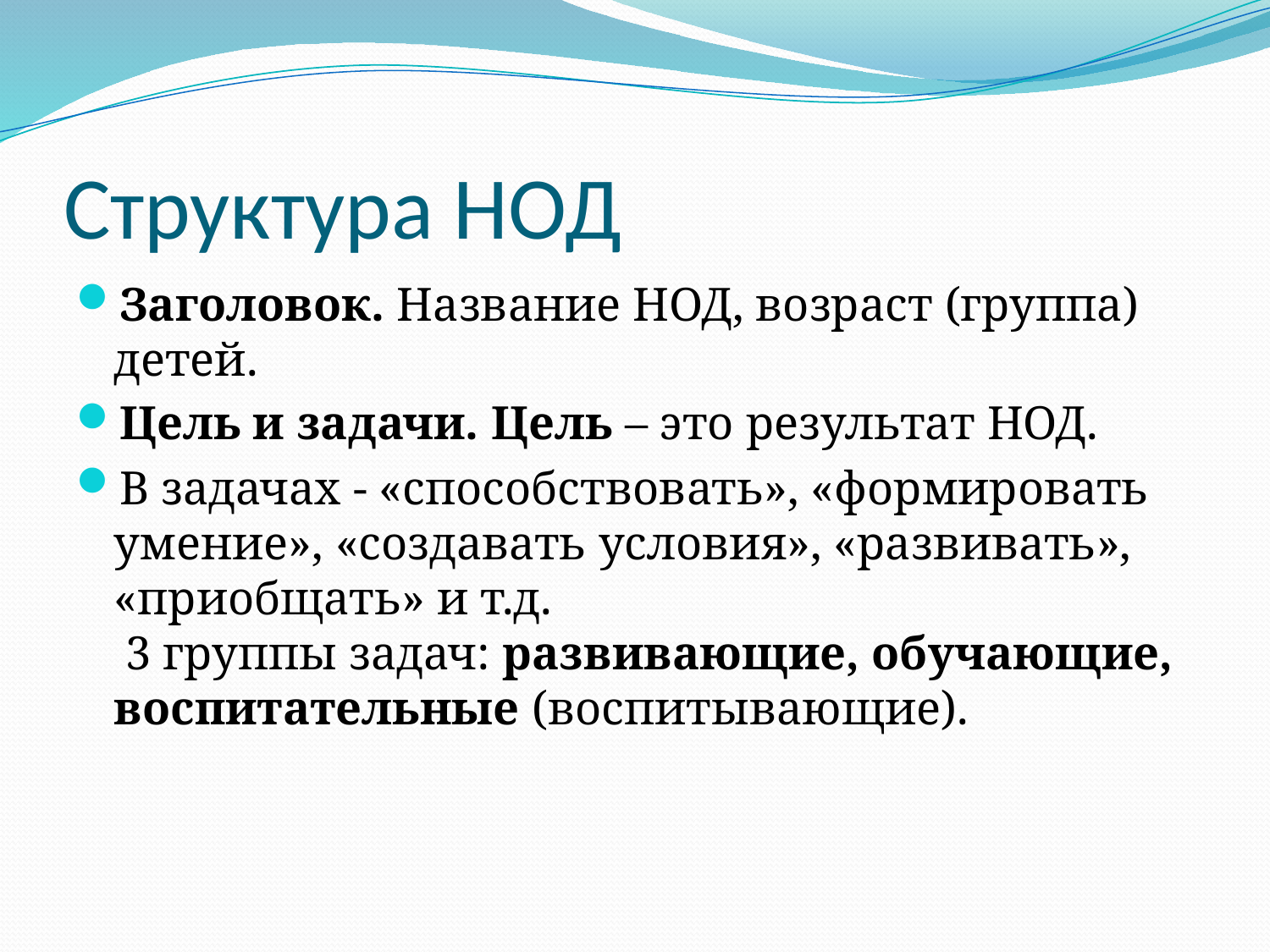

# Структура НОД
Заголовок. Название НОД, возраст (группа) детей.
Цель и задачи. Цель – это результат НОД.
В задачах - «способствовать», «формировать умение», «создавать условия», «развивать», «приобщать» и т.д.
 3 группы задач: развивающие, обучающие, воспитательные (воспитывающие).